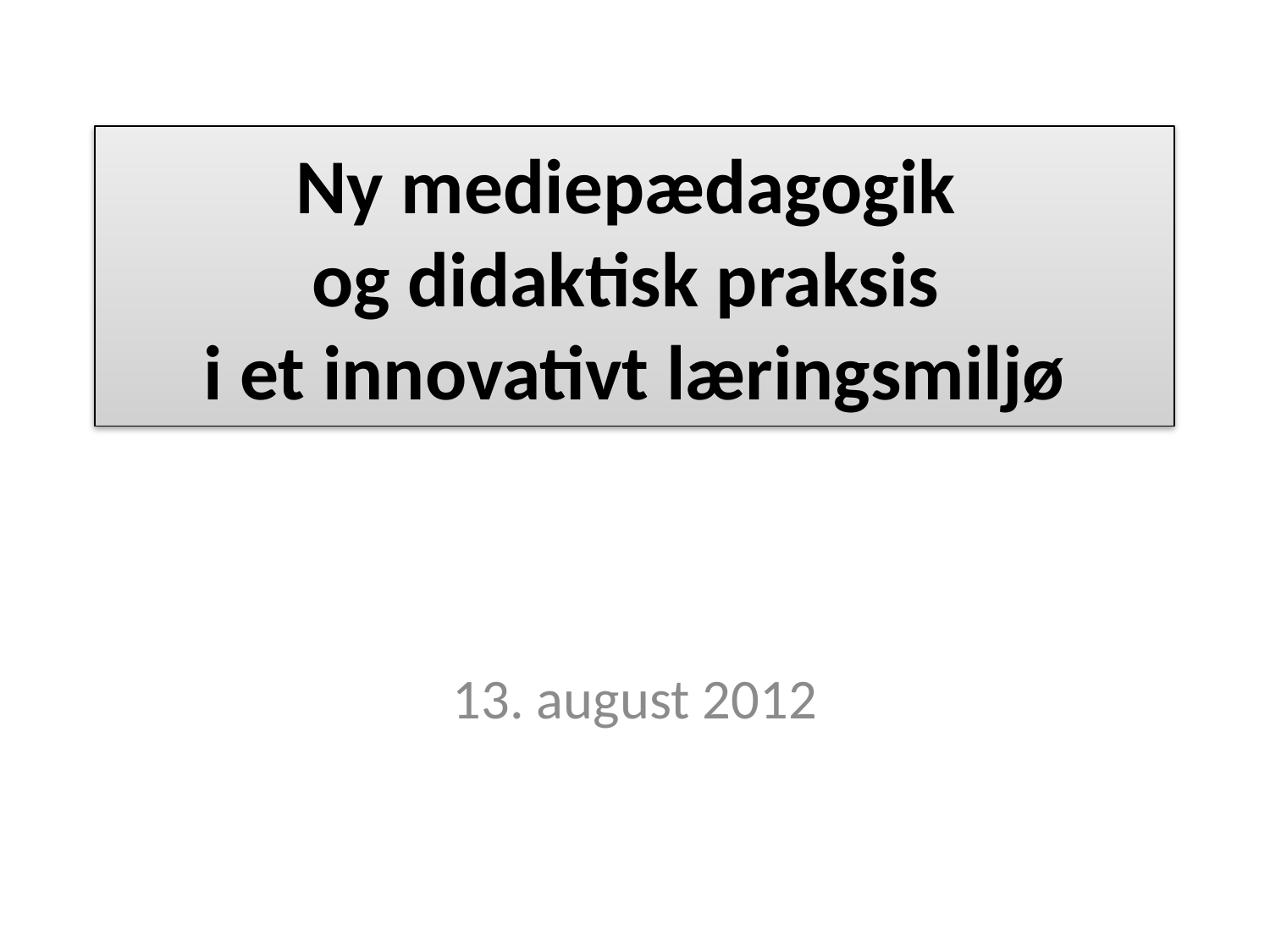

# Ny mediepædagogik og didaktisk praksis i et innovativt læringsmiljø
13. august 2012